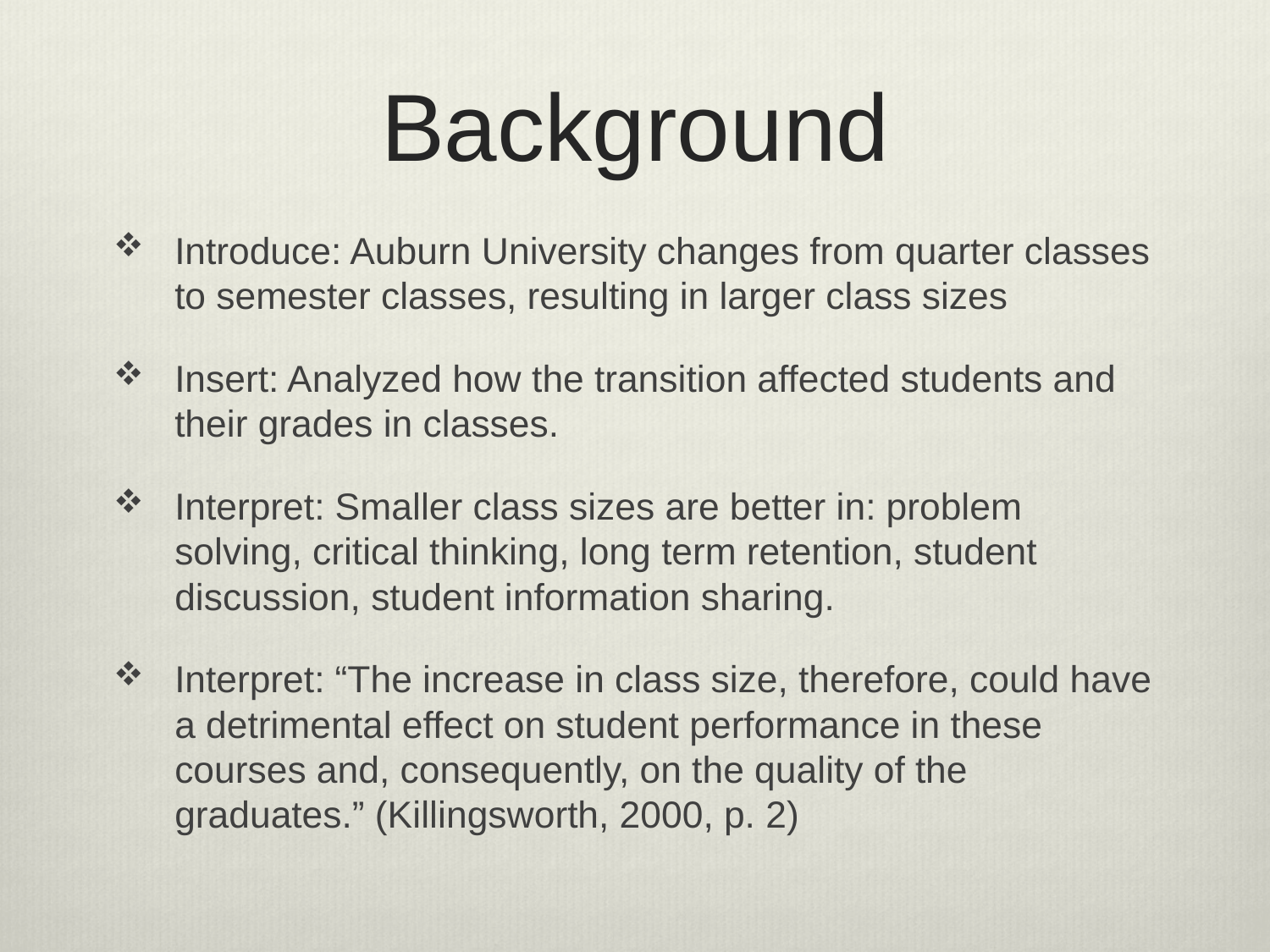

# Background
Introduce: Auburn University changes from quarter classes to semester classes, resulting in larger class sizes
Insert: Analyzed how the transition affected students and their grades in classes.
Interpret: Smaller class sizes are better in: problem solving, critical thinking, long term retention, student discussion, student information sharing.
Interpret: “The increase in class size, therefore, could have a detrimental effect on student performance in these courses and, consequently, on the quality of the graduates.” (Killingsworth, 2000, p. 2)